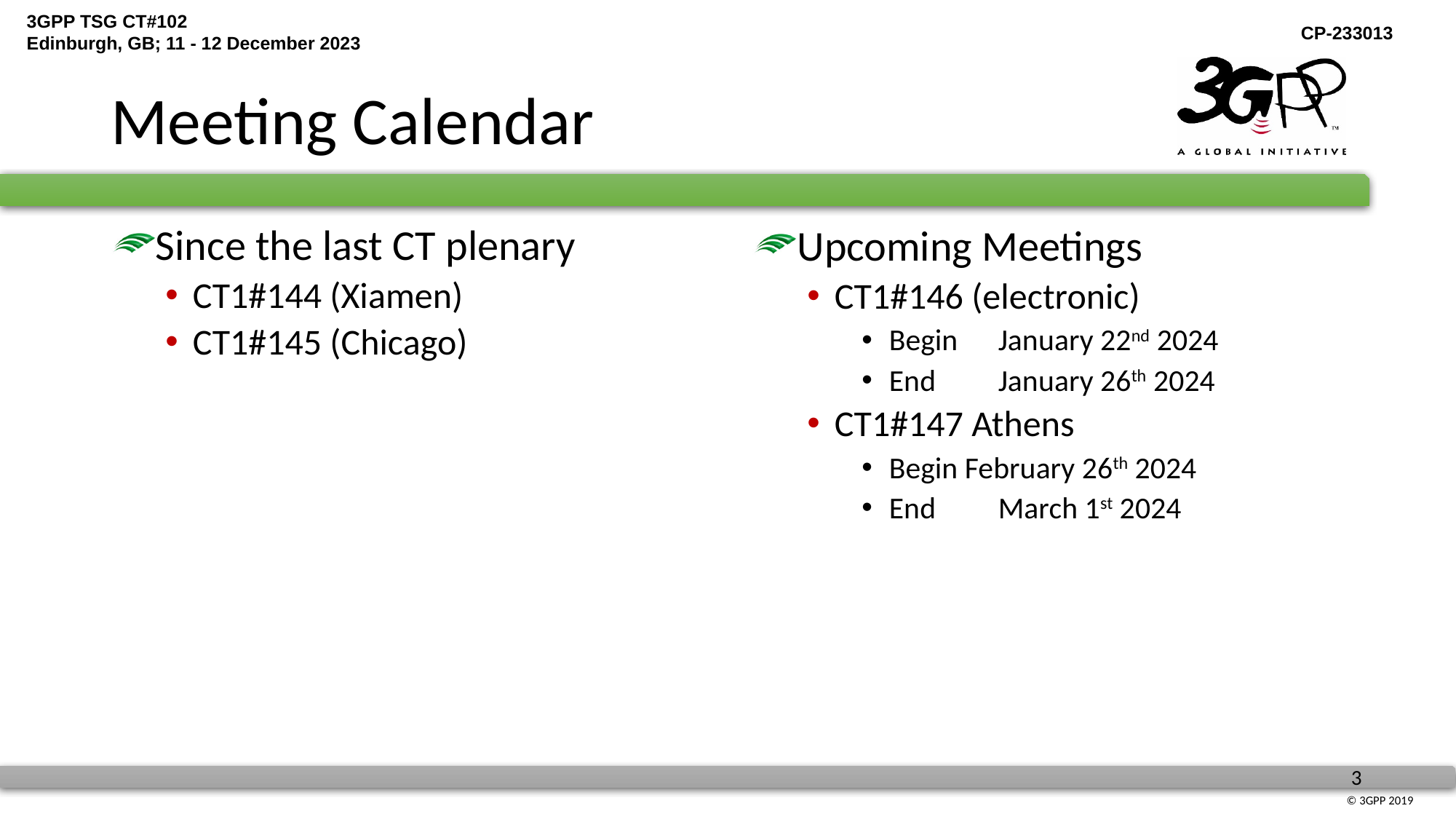

# Meeting Calendar
Since the last CT plenary
CT1#144 (Xiamen)
CT1#145 (Chicago)

Upcoming Meetings
CT1#146 (electronic)
Begin	January 22nd 2024
End	January 26th 2024
CT1#147 Athens
Begin February 26th 2024
End	March 1st 2024